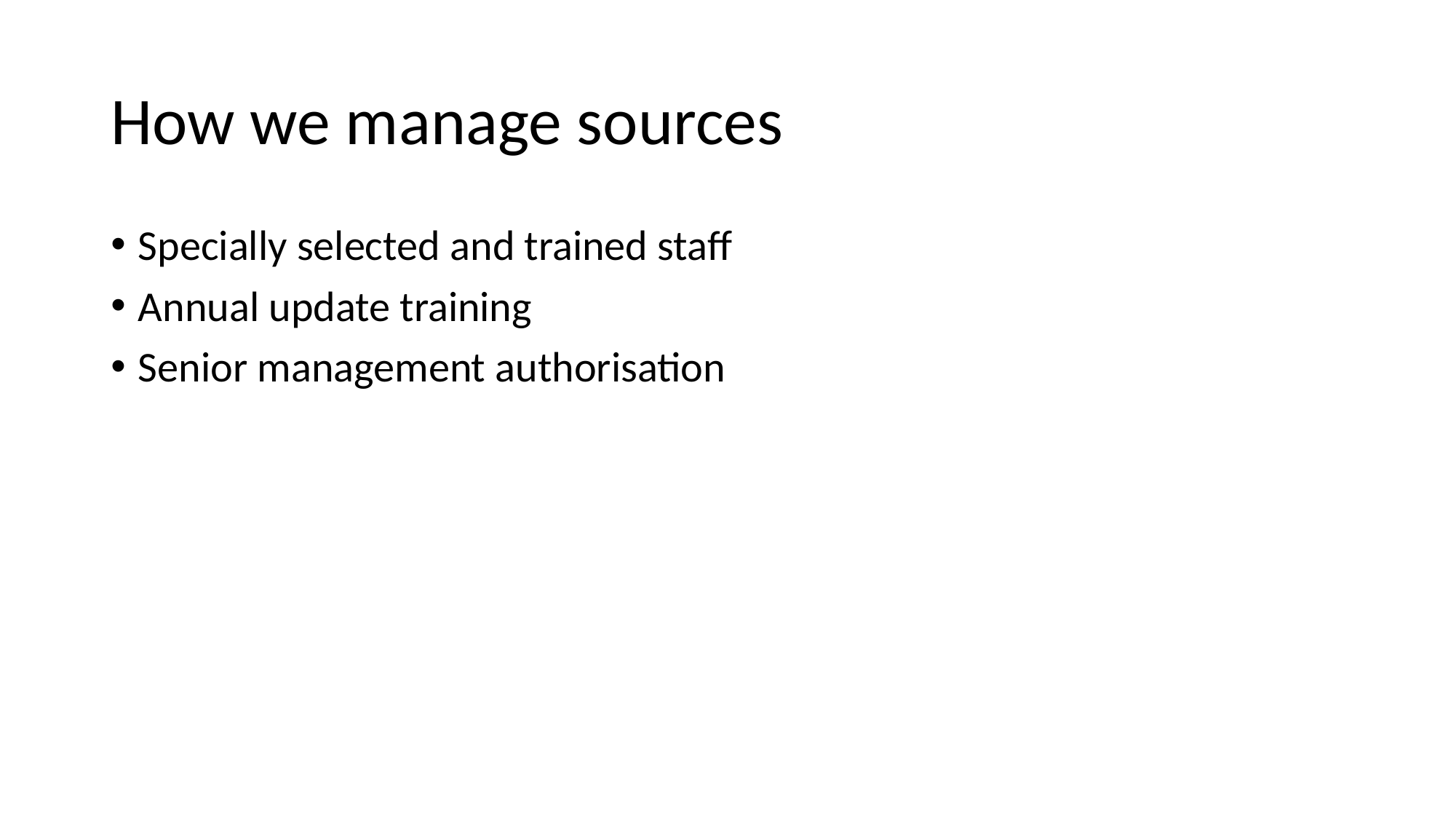

# How we manage sources
Specially selected and trained staff
Annual update training
Senior management authorisation